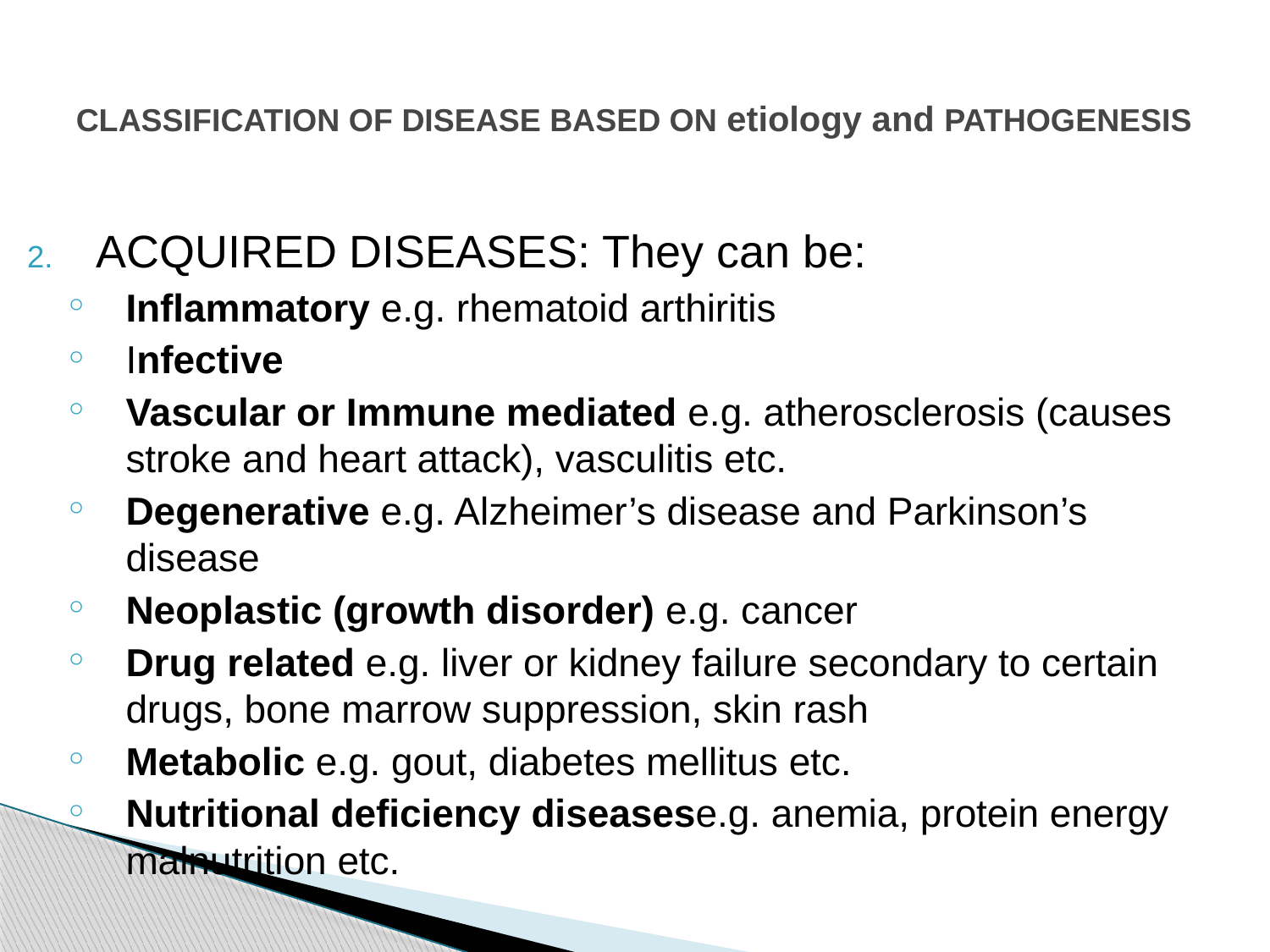

# CLASSIFICATION OF DISEASE BASED ON etiology and PATHOGENESIS
ACQUIRED DISEASES: They can be:
Inflammatory e.g. rhematoid arthiritis
Infective
Vascular or Immune mediated e.g. atherosclerosis (causes stroke and heart attack), vasculitis etc.
Degenerative e.g. Alzheimer’s disease and Parkinson’s disease
Neoplastic (growth disorder) e.g. cancer
Drug related e.g. liver or kidney failure secondary to certain drugs, bone marrow suppression, skin rash
Metabolic e.g. gout, diabetes mellitus etc.
Nutritional deficiency diseasese.g. anemia, protein energy malnutrition etc.